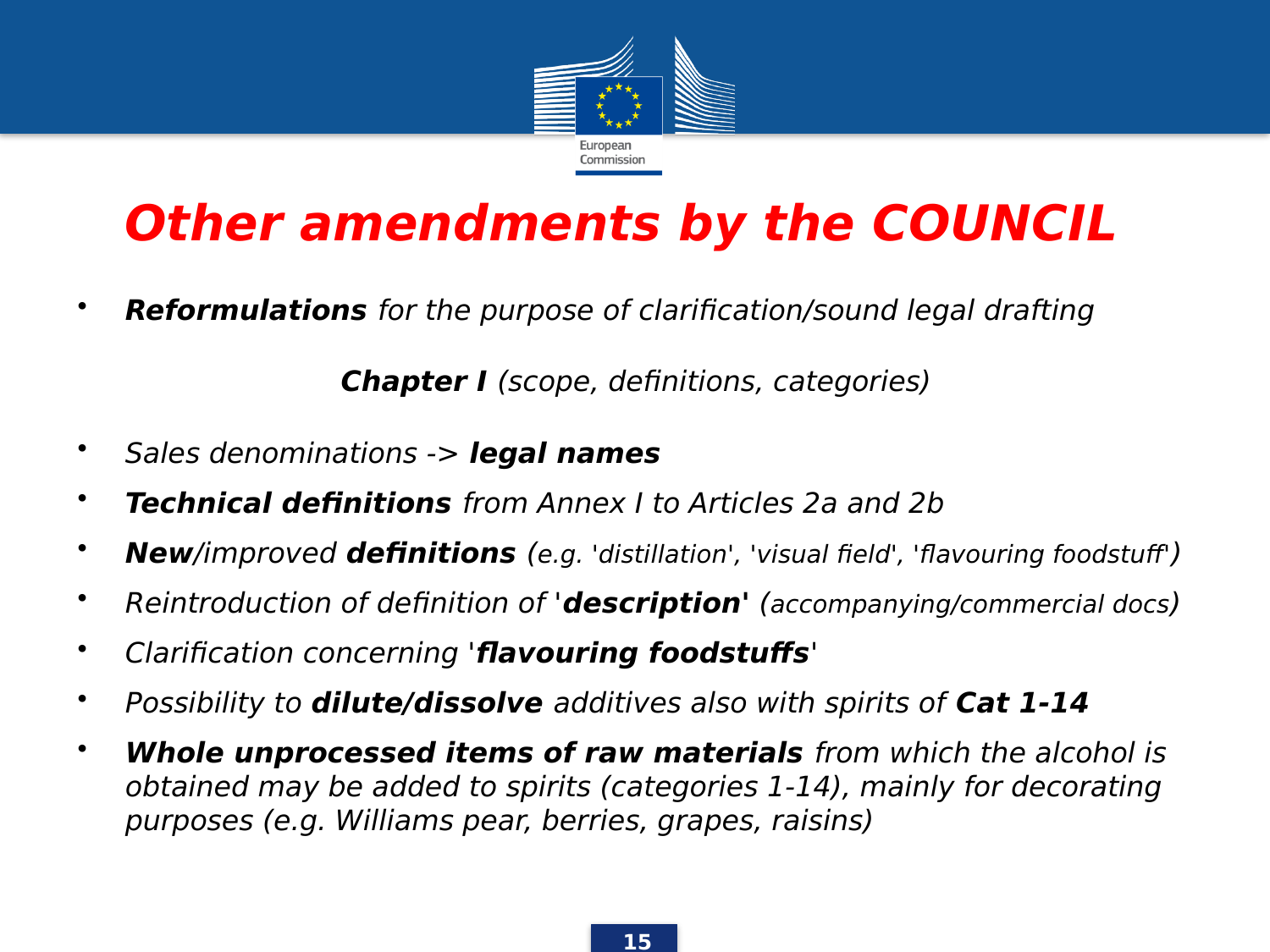

# Other amendments by the COUNCIL
Reformulations for the purpose of clarification/sound legal drafting
Chapter I (scope, definitions, categories)
Sales denominations -> legal names
Technical definitions from Annex I to Articles 2a and 2b
New/improved definitions (e.g. 'distillation', 'visual field', 'flavouring foodstuff')
Reintroduction of definition of 'description' (accompanying/commercial docs)
Clarification concerning 'flavouring foodstuffs'
Possibility to dilute/dissolve additives also with spirits of Cat 1-14
Whole unprocessed items of raw materials from which the alcohol is obtained may be added to spirits (categories 1-14), mainly for decorating purposes (e.g. Williams pear, berries, grapes, raisins)